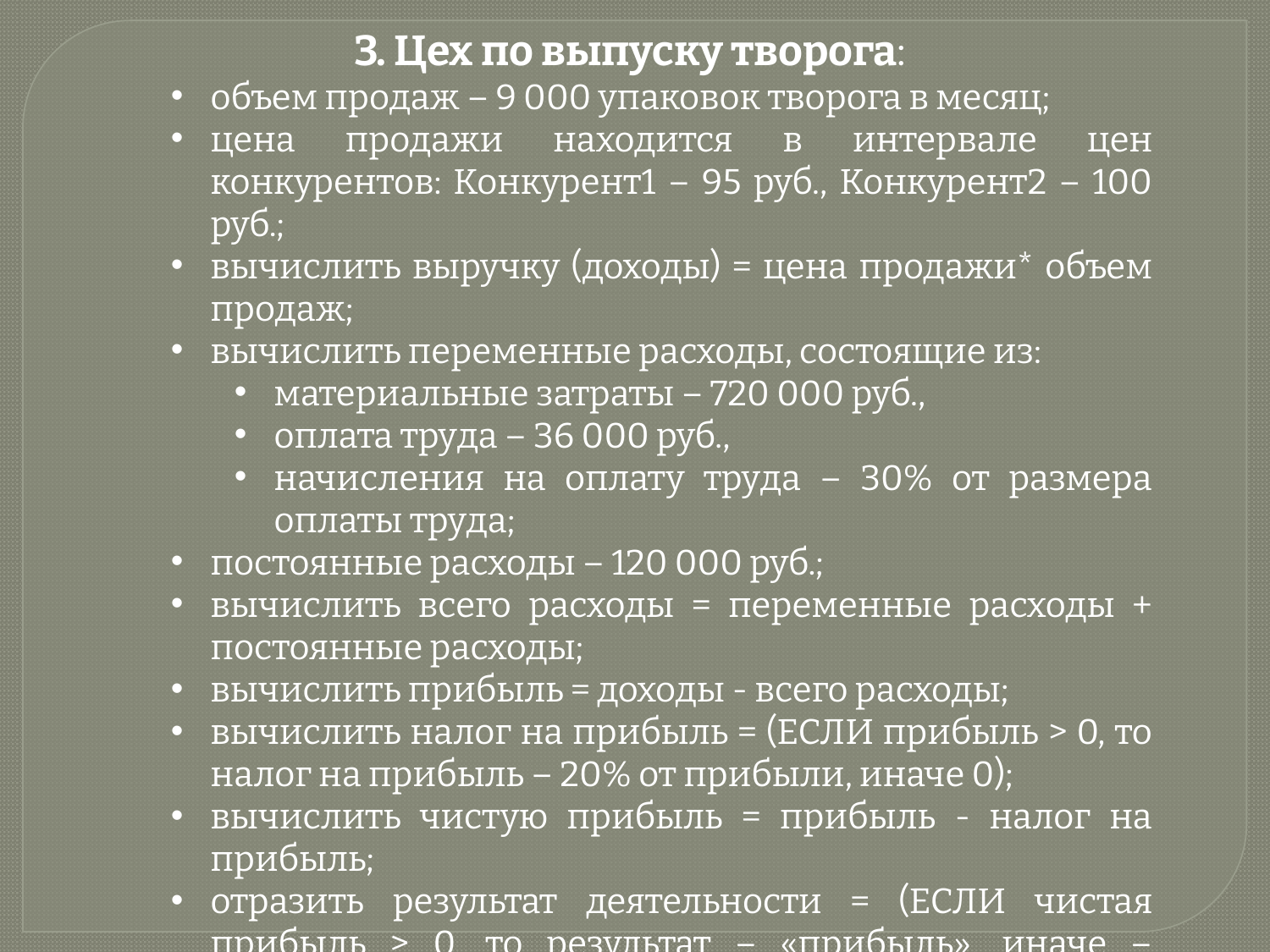

3. Цех по выпуску творога:
объем продаж – 9 000 упаковок творога в месяц;
цена продажи находится в интервале цен конкурентов: Конкурент1 – 95 руб., Конкурент2 – 100 руб.;
вычислить выручку (доходы) = цена продажи* объем продаж;
вычислить переменные расходы, состоящие из:
материальные затраты – 720 000 руб.,
оплата труда – 36 000 руб.,
начисления на оплату труда – 30% от размера оплаты труда;
постоянные расходы – 120 000 руб.;
вычислить всего расходы = переменные расходы + постоянные расходы;
вычислить прибыль = доходы - всего расходы;
вычислить налог на прибыль = (ЕСЛИ прибыль > 0, то налог на прибыль – 20% от прибыли, иначе 0);
вычислить чистую прибыль = прибыль - налог на прибыль;
отразить результат деятельности = (ЕСЛИ чистая прибыль > 0, то результат – «прибыль», иначе – «убыток».